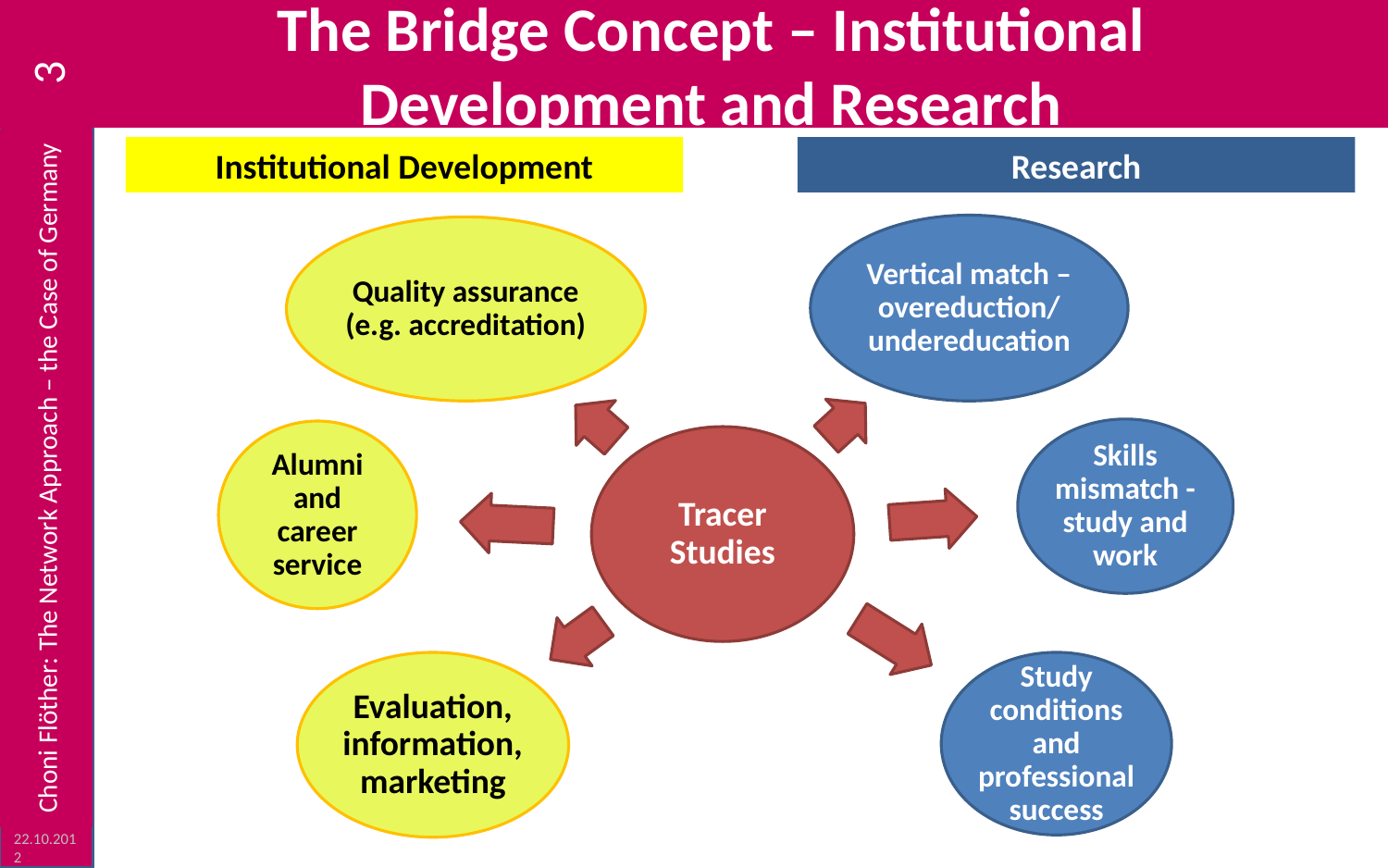

# The Bridge Concept – Institutional Development and Research
3
Institutional Development
Research
Tracer Studies

Vertical match – overeduction/ undereducation

Skills mismatch -
study and work

Study conditions and professional success

Evaluation, information, marketing

Alumni and career service

Quality assurance
(e.g. accreditation)
Choni Flöther: The Network Approach – the Case of Germany
22.10.2012